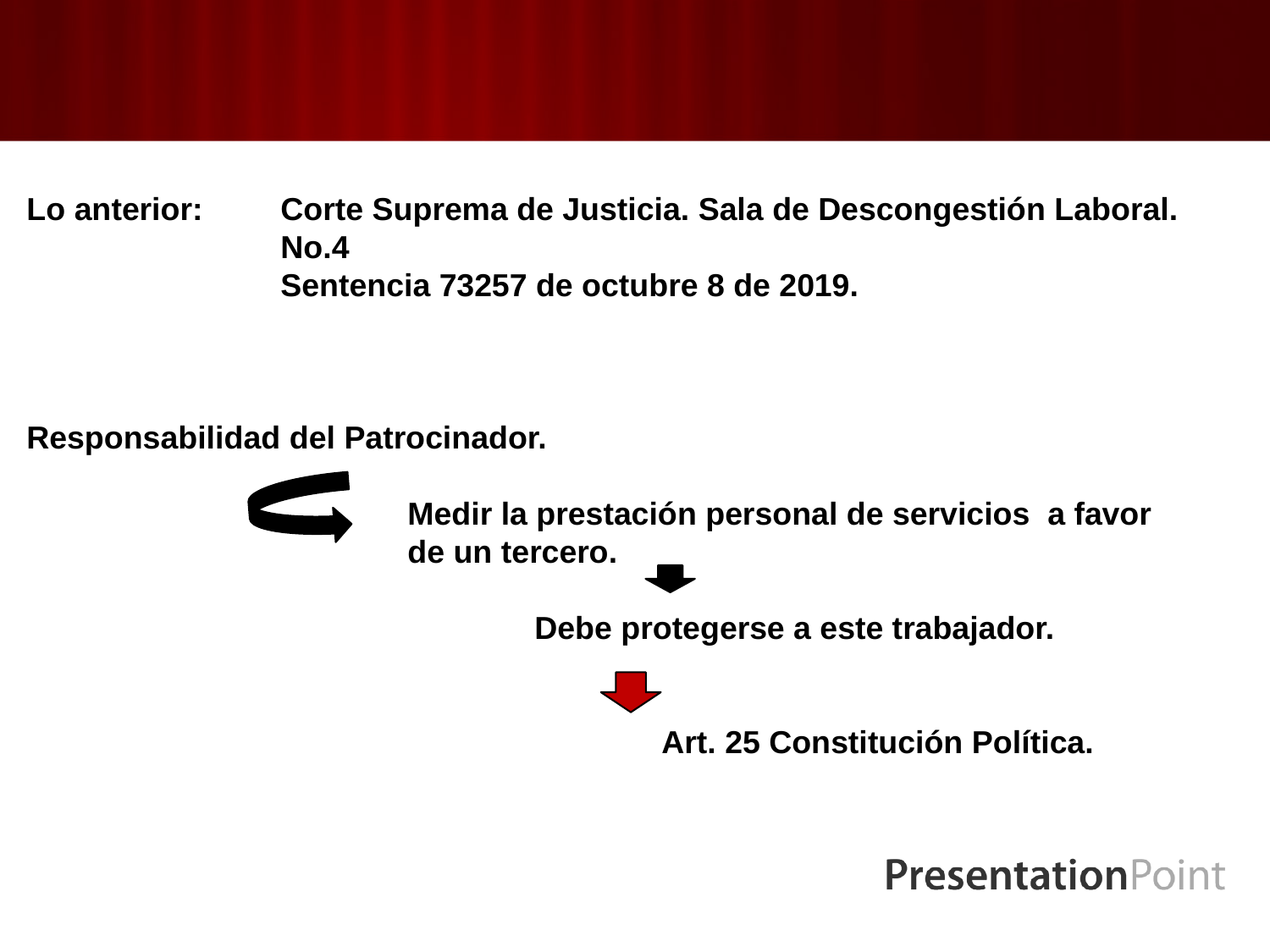

Lo anterior: 	Corte Suprema de Justicia. Sala de Descongestión Laboral.
		No.4
		Sentencia 73257 de octubre 8 de 2019.

Responsabilidad del Patrocinador.

			Medir la prestación personal de servicios  a favor 				de un tercero.

				Debe protegerse a este trabajador.

					Art. 25 Constitución Política.